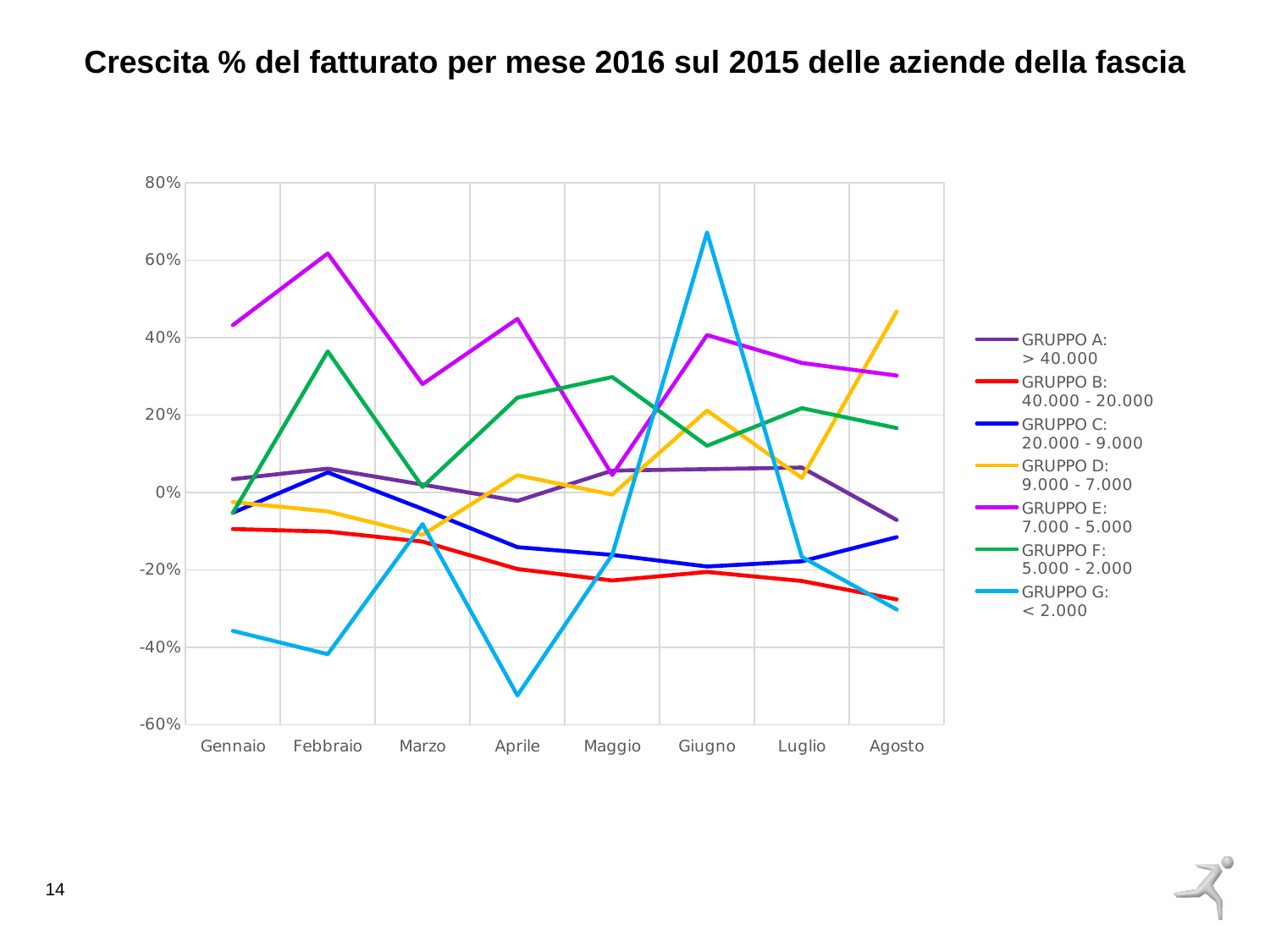

Crescita % del fatturato per mese 2016 sul 2015 delle aziende della fascia

### Chart

| Category | GRUPPO A:
> 40.000 | GRUPPO B:
40.000 - 20.000 | GRUPPO C:
20.000 - 9.000 | GRUPPO D:
9.000 - 7.000 | GRUPPO E:
7.000 - 5.000 | GRUPPO F:
5.000 - 2.000 | GRUPPO G:
< 2.000 |
|---|---|---|---|---|---|---|---|
| Gennaio | 0.034554209040363396 | -0.09457232283537285 | -0.05235246979900421 | -0.024807817201372165 | 0.4325782221008602 | -0.05265024569463198 | -0.3577739143985794 |
| Febbraio | 0.06170250408852461 | -0.10129067176719317 | 0.051950488541370986 | -0.04905291160259499 | 0.6177599457335494 | 0.36461146916537174 | -0.4180761809280682 |
| Marzo | 0.020308290367436033 | -0.1269725781889289 | -0.04256429953212358 | -0.10952815644496035 | 0.28019963267658304 | 0.01406816514191642 | -0.08185938018868198 |
| Aprile | -0.021773960390445237 | -0.19783255091264348 | -0.14144435817445386 | 0.044616333647029556 | 0.4487753691839215 | 0.2450504344761598 | -0.5246883150256642 |
| Maggio | 0.05655047618267578 | -0.22757322195085672 | -0.16143615696285876 | -0.005491612600175909 | 0.045259654142312825 | 0.2984609112756483 | -0.16115755641824556 |
| Giugno | 0.060312503770364234 | -0.20541315978713393 | -0.19137833970971377 | 0.21196062224546888 | 0.4069360970974251 | 0.12080636155028888 | 0.6722631824527205 |
| Luglio | 0.0645353150940088 | -0.2289080806525807 | -0.17794622825364115 | 0.03762463649852264 | 0.33477733278313077 | 0.21800598002853092 | -0.16662660678225258 |
| Agosto | -0.07119582032768927 | -0.276390192311789 | -0.11551404954818655 | 0.4679686002692602 | 0.30225783403106643 | 0.16651554688787584 | -0.30264744840727137 |